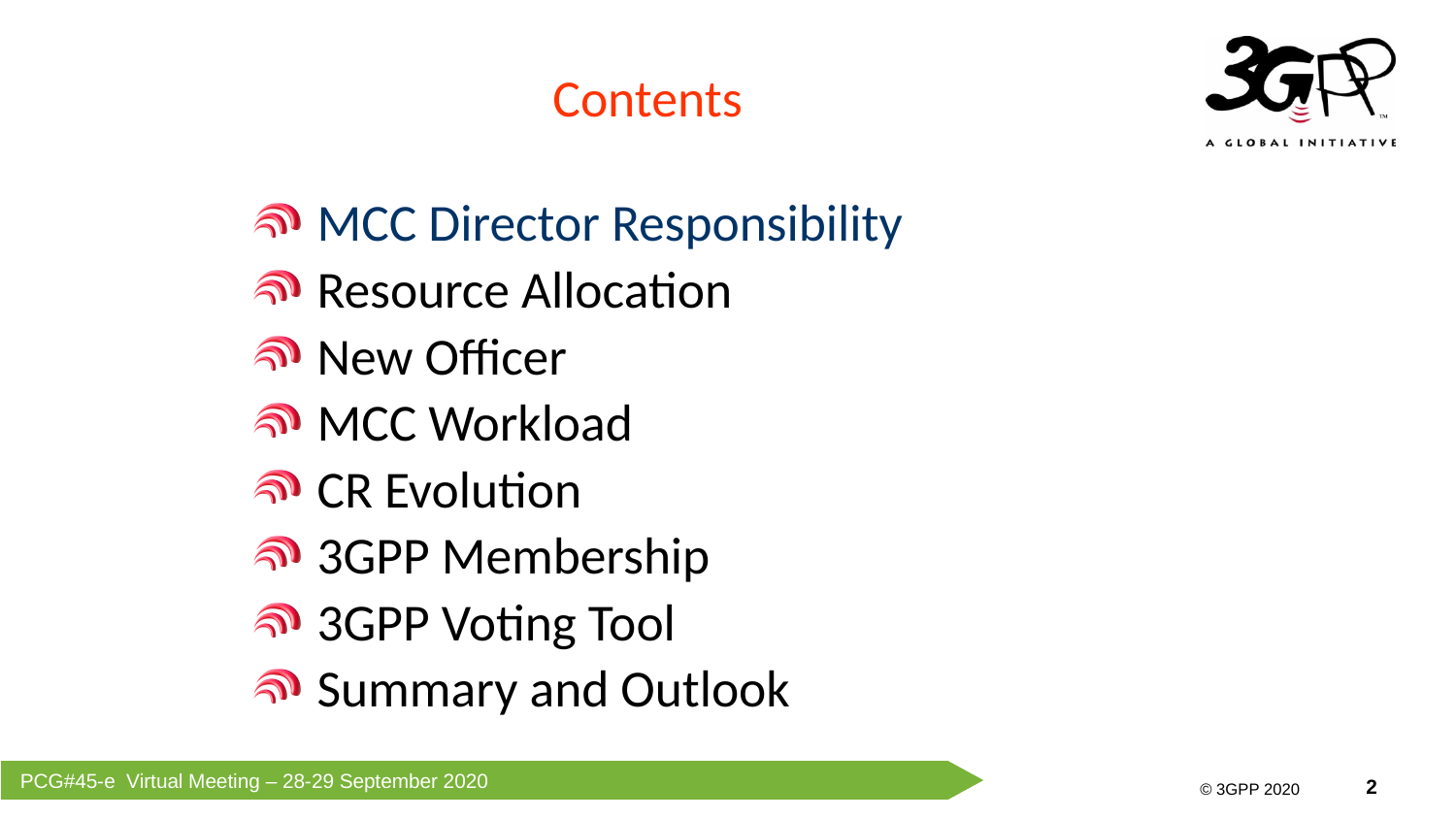

# Contents
 MCC Director Responsibility
 Resource Allocation
 New Officer
 MCC Workload
 CR Evolution
 3GPP Membership
 3GPP Voting Tool
 Summary and Outlook